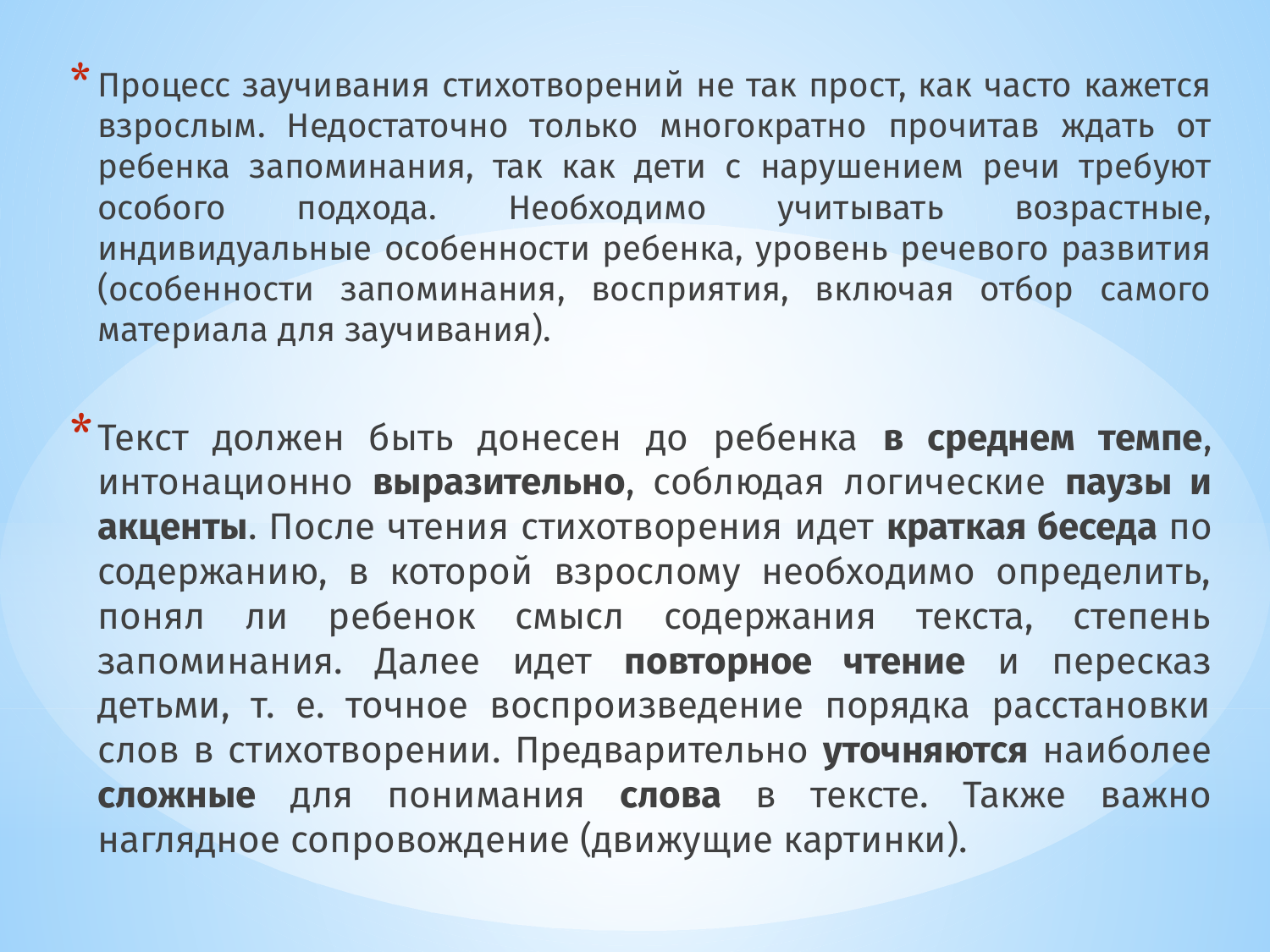

Процесс заучивания стихотворений не так прост, как часто кажется взрослым. Недостаточно только многократно прочитав ждать от ребенка запоминания, так как дети с нарушением речи требуют особого подхода. Необходимо учитывать возрастные, индивидуальные особенности ребенка, уровень речевого развития (особенности запоминания, восприятия, включая отбор самого материала для заучивания).

Текст должен быть донесен до ребенка в среднем темпе, интонационно выразительно, соблюдая логические паузы и акценты. После чтения стихотворения идет краткая беседа по содержанию, в которой взрослому необходимо определить, понял ли ребенок смысл содержания текста, степень запоминания. Далее идет повторное чтение и пересказ детьми, т. е. точное воспроизведение порядка расстановки слов в стихотворении. Предварительно уточняются наиболее сложные для понимания слова в тексте. Также важно наглядное сопровождение (движущие картинки).